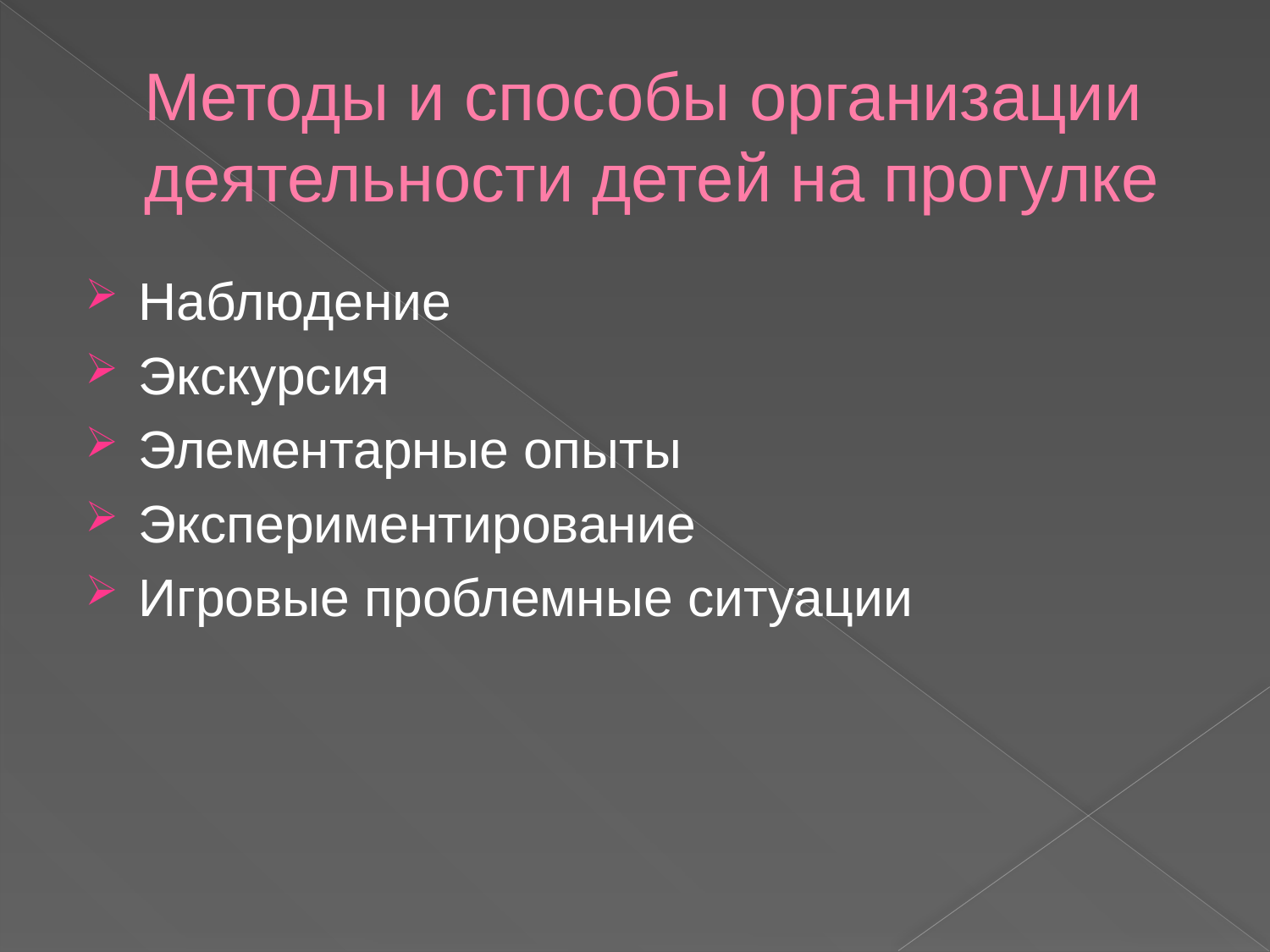

# Методы и способы организации деятельности детей на прогулке
Наблюдение
Экскурсия
Элементарные опыты
Экспериментирование
Игровые проблемные ситуации